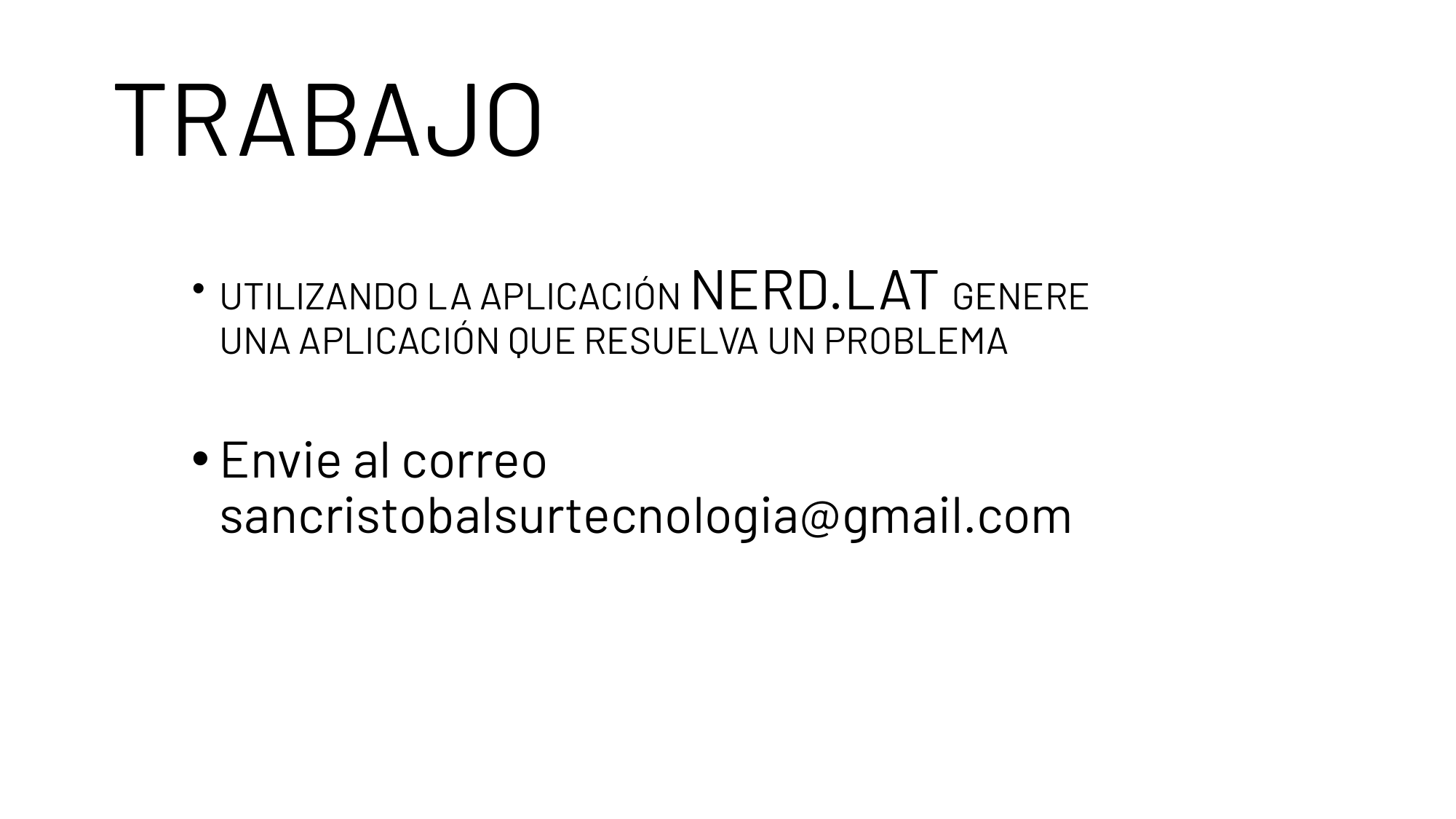

# TRABAJO
UTILIZANDO LA APLICACIÓN NERD.LAT GENERE UNA APLICACIÓN QUE RESUELVA UN PROBLEMA

Envie al correo sancristobalsurtecnologia@gmail.com